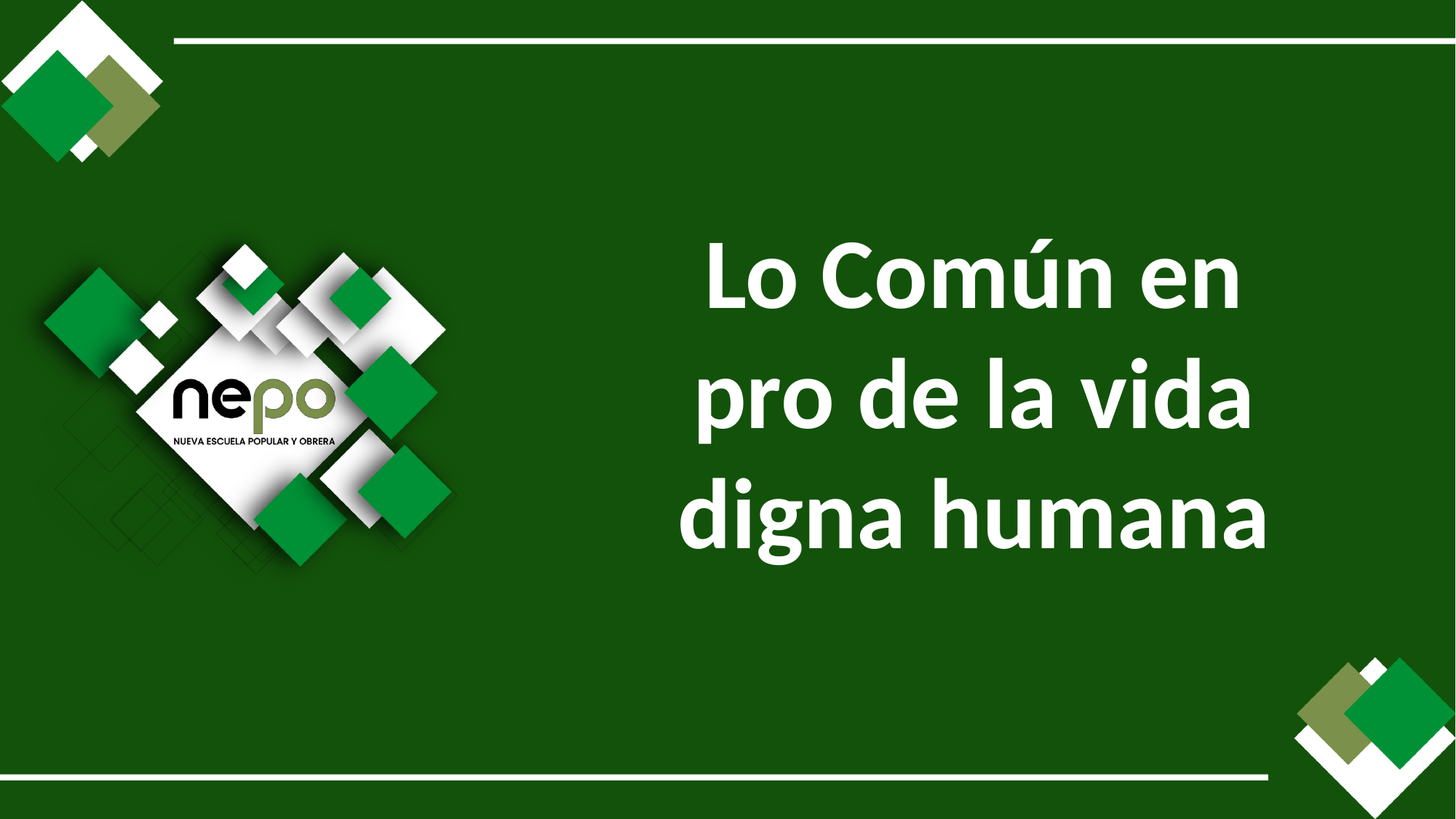

Lo Común en pro de la vida digna humana